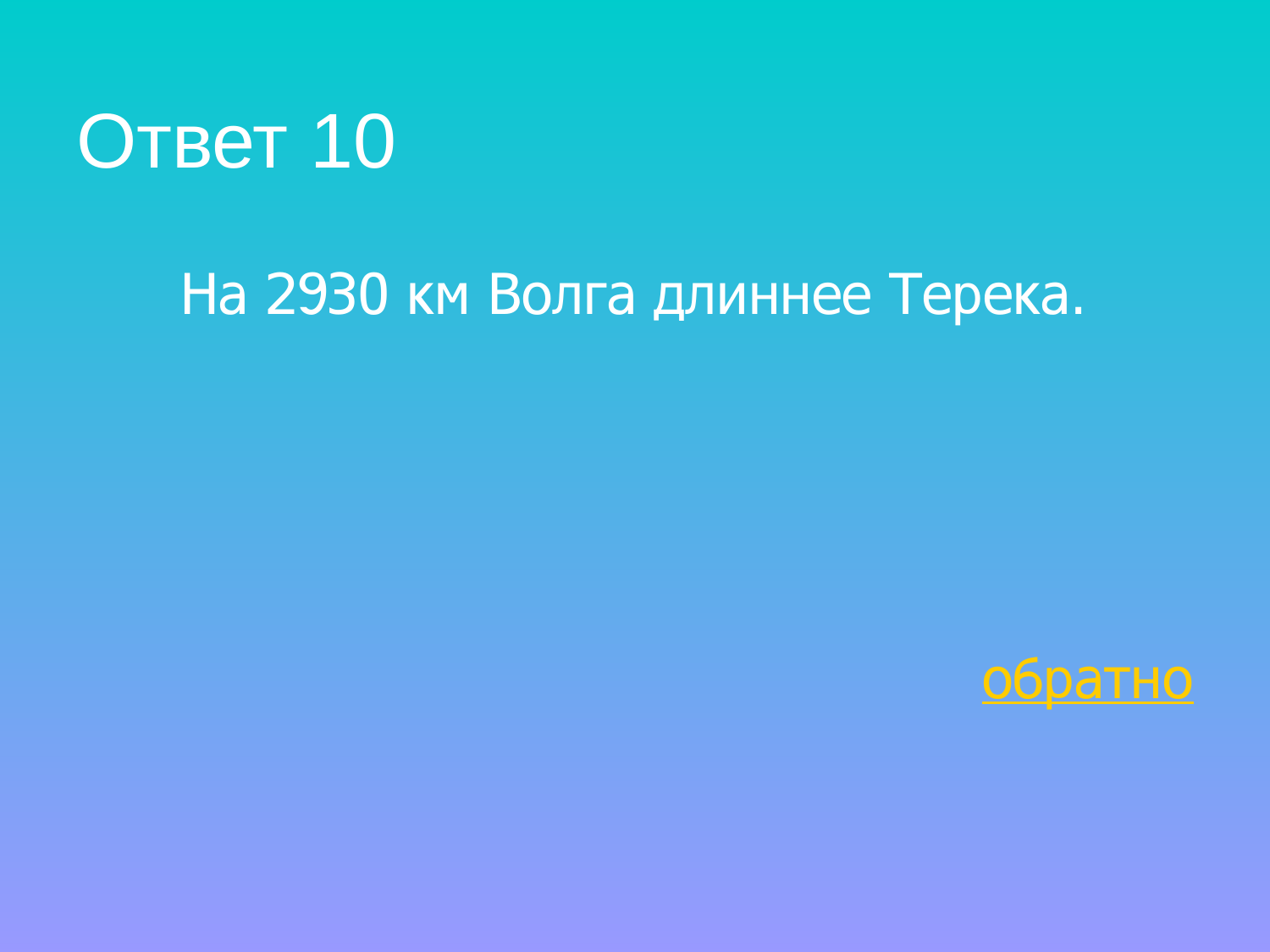

# Ответ 10
На 2930 км Волга длиннее Терека.

обратно